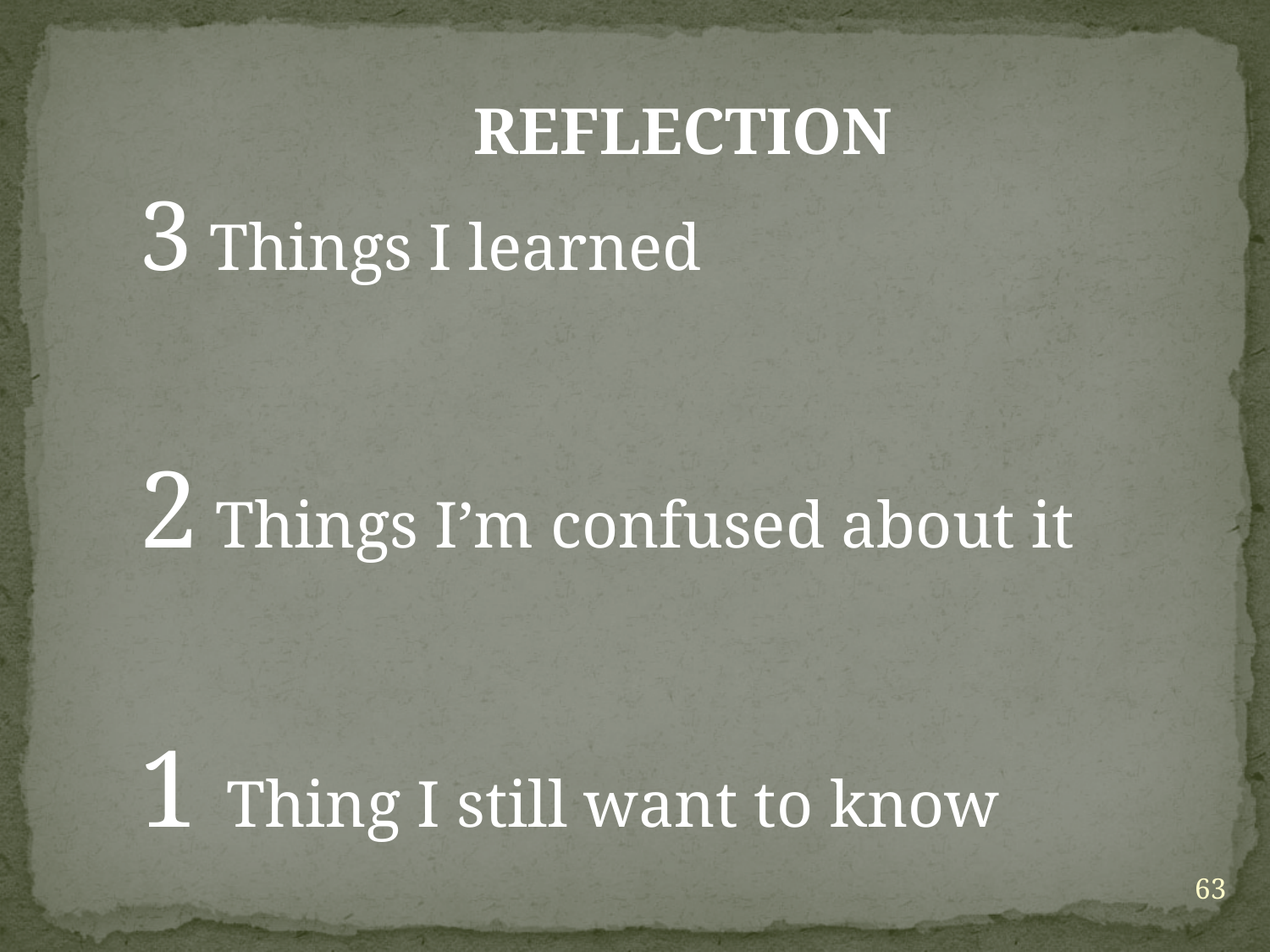

REFLECTION
3 Things I learned

2 Things I’m confused about it

1 Thing I still want to know
63